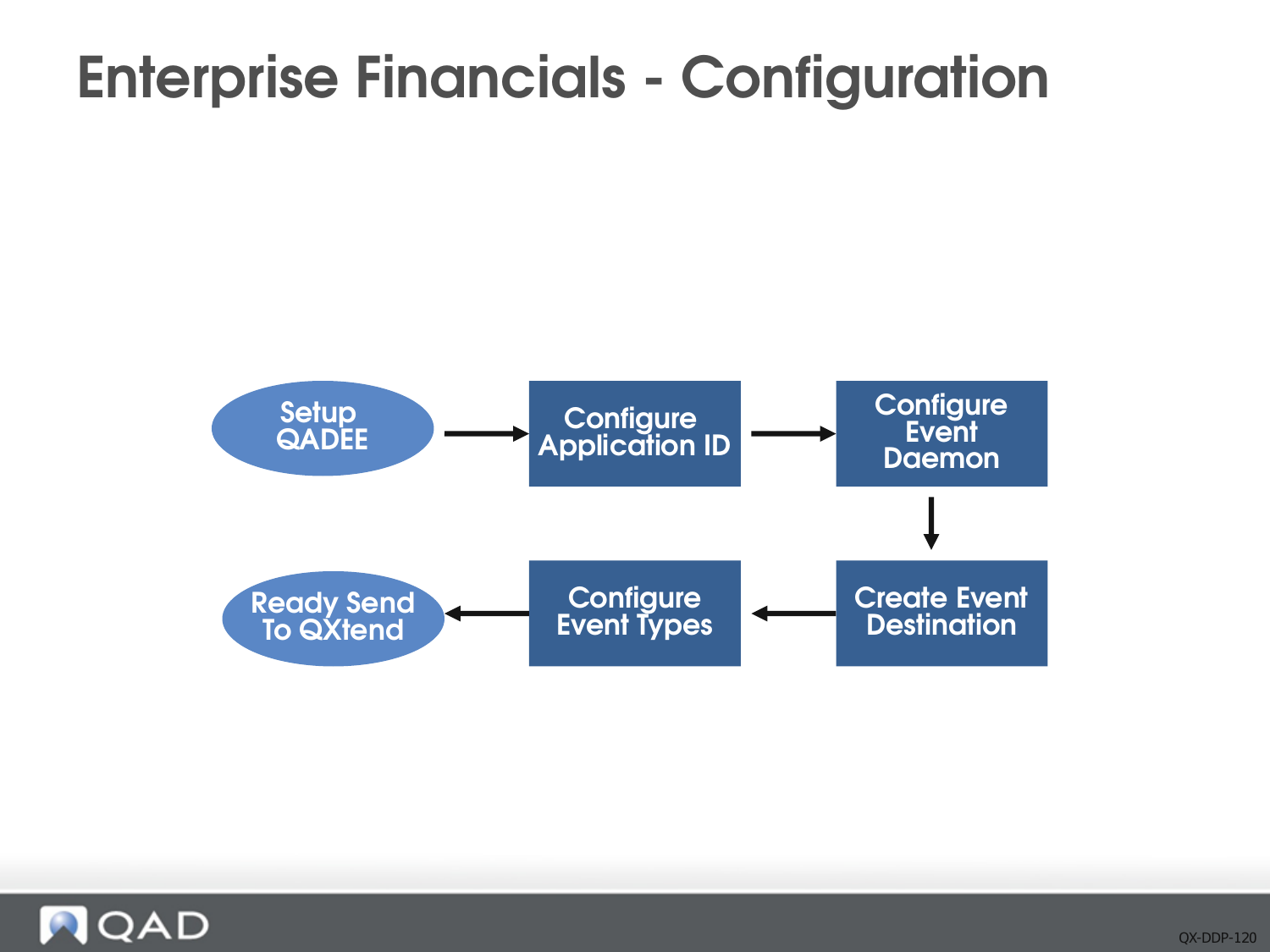

# Enterprise Financials - Configuration
Setup
QADEE
Configure
Application ID
Configure
Event
Daemon

Configure
Event Types
Create Event
Destination
Ready Send
To QXtend

QX-DDP-120